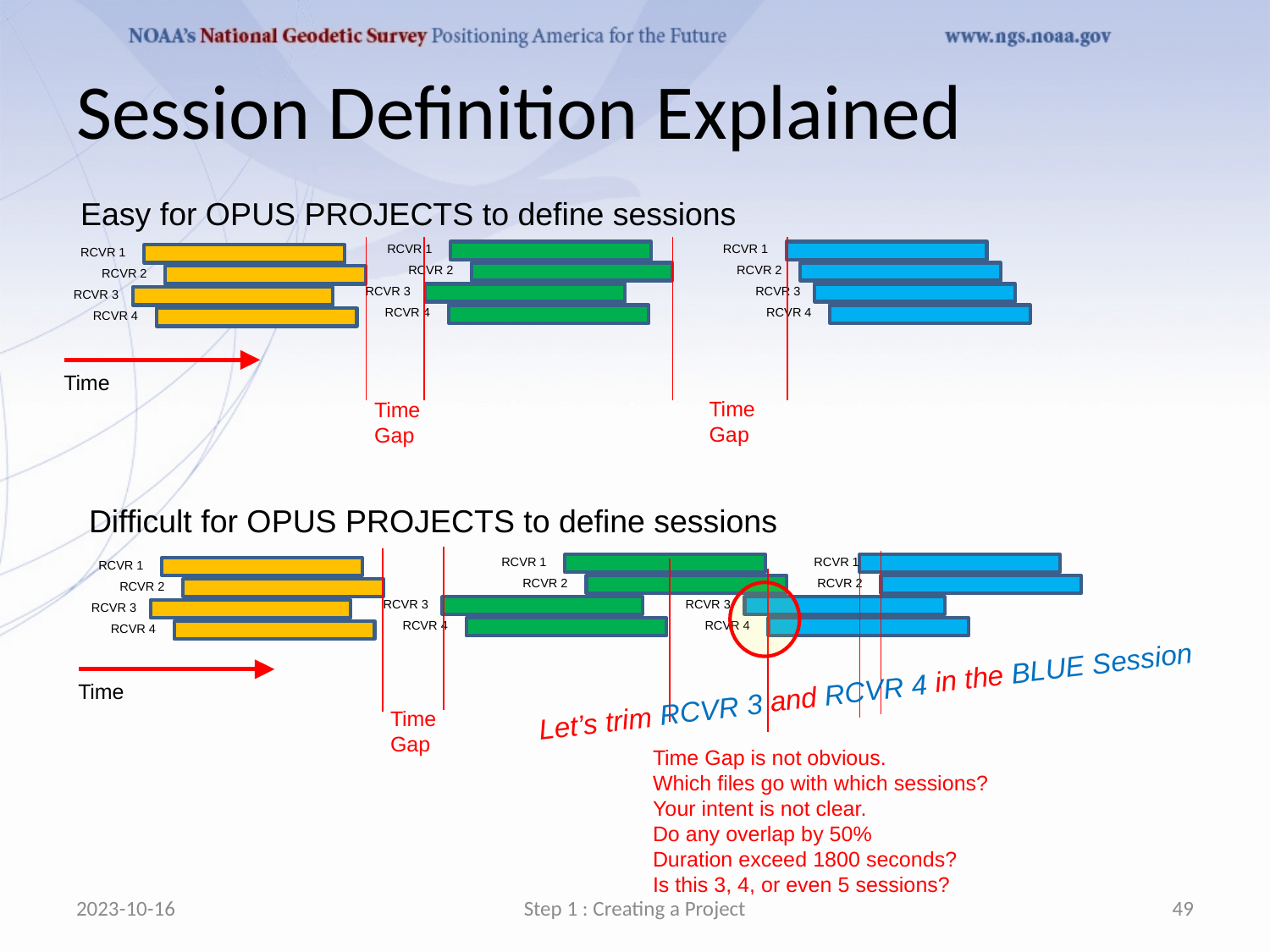

# Session Definition Explained
Easy for OPUS PROJECTS to define sessions
RCVR 1
RCVR 1
RCVR 1

RCVR 2
RCVR 2
RCVR 2

RCVR 3
RCVR 3
RCVR 3

RCVR 4
RCVR 4
RCVR 4

Time
Time
Gap
Time
Gap
Difficult for OPUS PROJECTS to define sessions
RCVR 1
RCVR 1
RCVR 1

RCVR 2
RCVR 2
RCVR 2

RCVR 3
RCVR 3
RCVR 3

RCVR 4
RCVR 4
RCVR 4

Let’s trim RCVR 3 and RCVR 4 in the BLUE Session
Time
Time
Gap
Time Gap is not obvious.
Which files go with which sessions?
Your intent is not clear.
Do any overlap by 50%
Duration exceed 1800 seconds?
Is this 3, 4, or even 5 sessions?
2023-10-16
Step 1 : Creating a Project
49